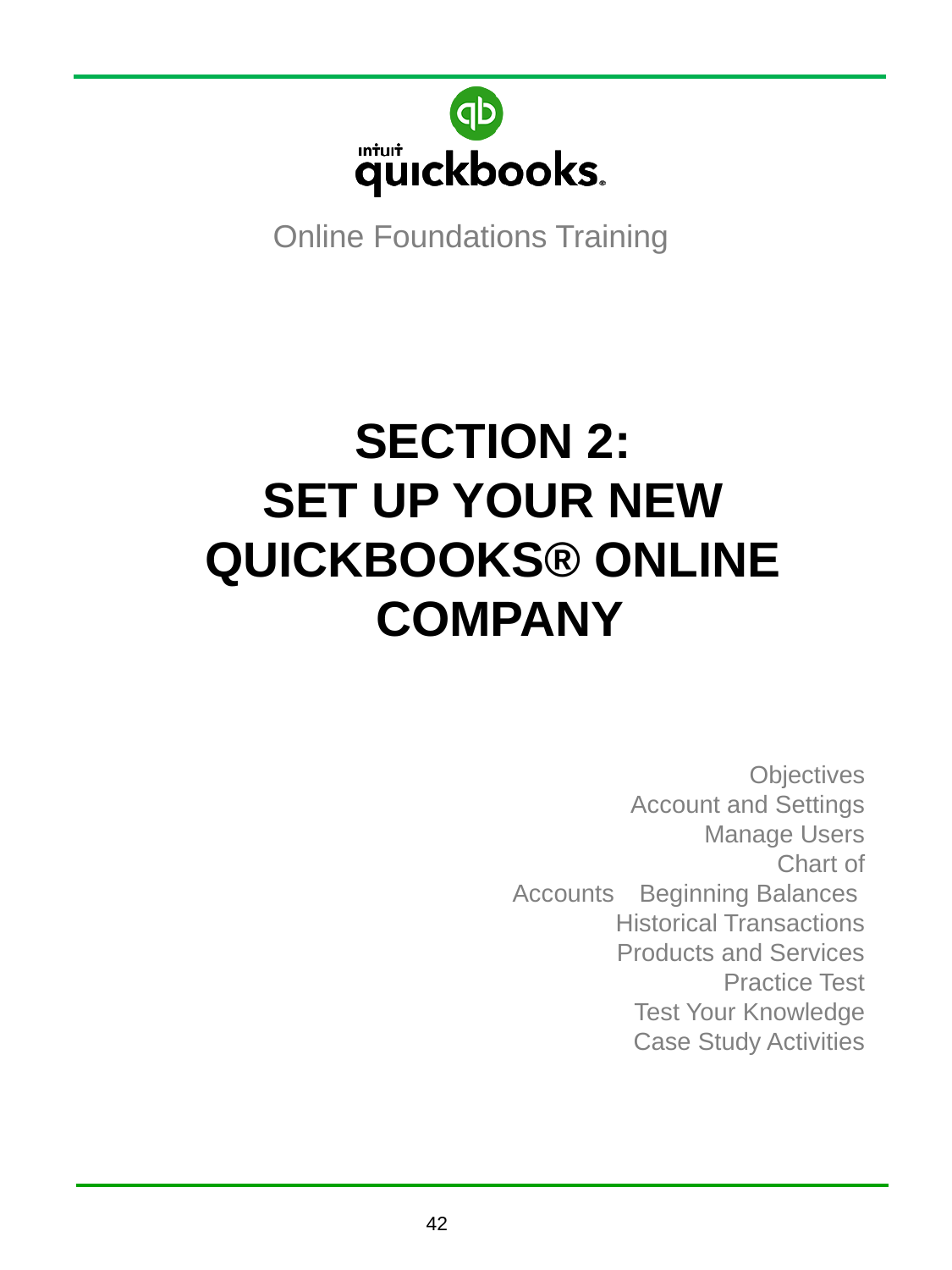

Online Foundations Training
# Section 2: Set Up Your New QuickBooks® Online  Company
Objectives
Account and Settings
Manage Users
                       	             Chart of Accounts 	Beginning Balances
Historical Transactions
Products and Services
Practice Test
Test Your Knowledge
 Case Study Activities